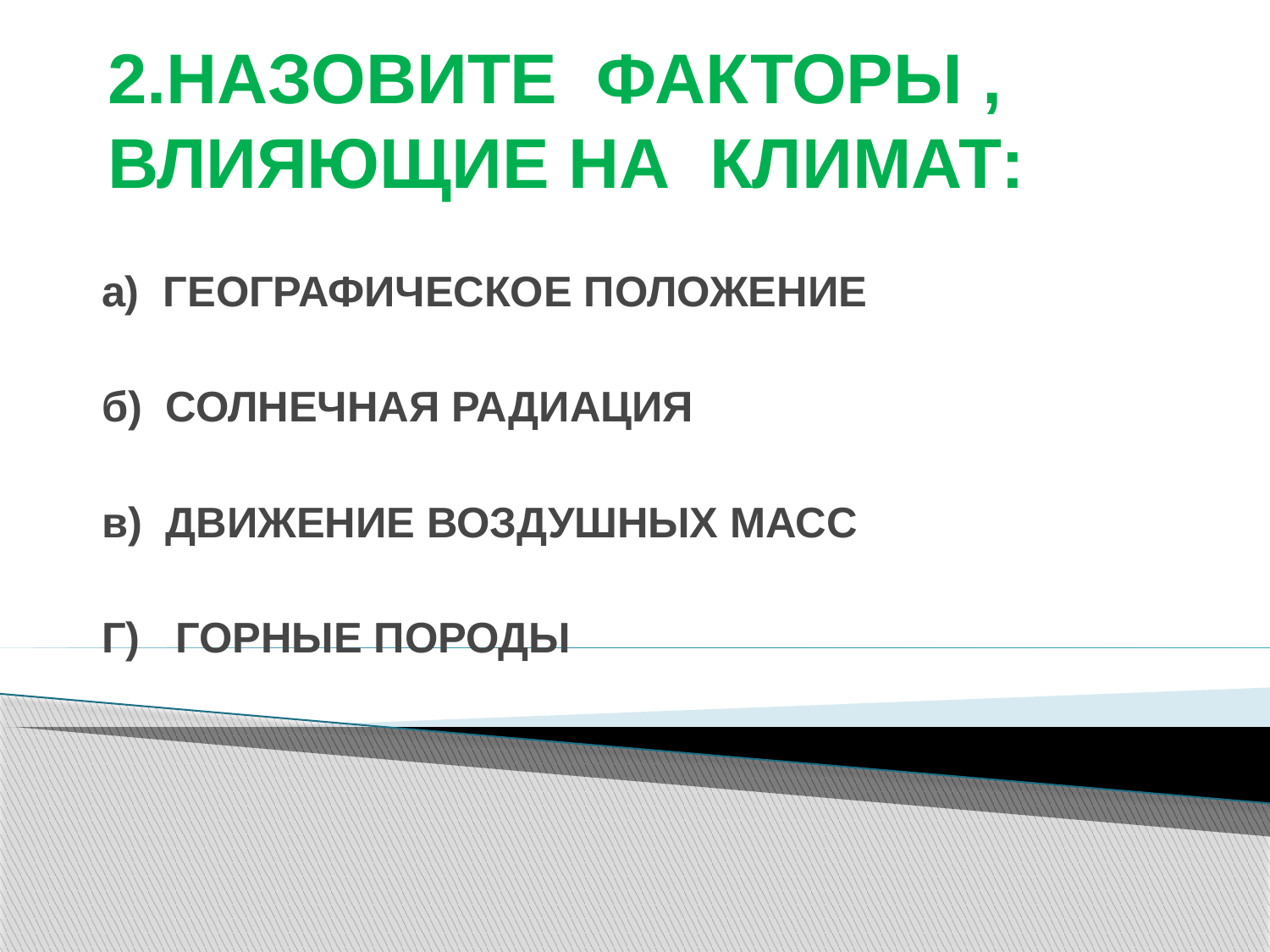

# 2.НАЗОВИТЕ  ФАКТОРЫ , ВЛИЯЮЩИЕ НА  КЛИМАТ:
а)  ГЕОГРАФИЧЕСКОЕ ПОЛОЖЕНИЕ

б)  СОЛНЕЧНАЯ РАДИАЦИЯ

в)  ДВИЖЕНИЕ ВОЗДУШНЫХ МАСС

Г)   ГОРНЫЕ ПОРОДЫ